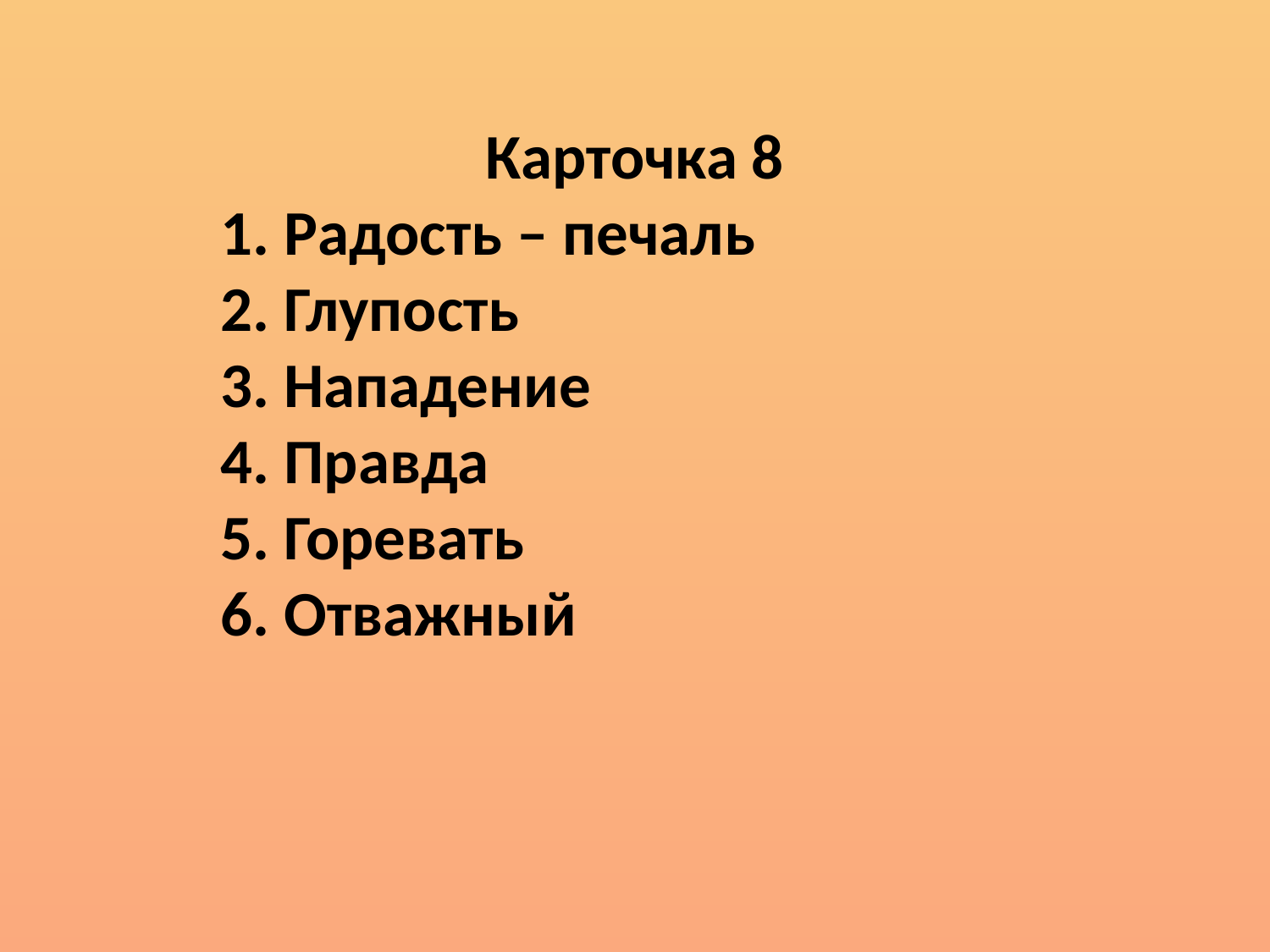

Карточка 8
1. Радость – печаль
2. Глупость
3. Нападение
4. Правда
5. Горевать
6. Отважный